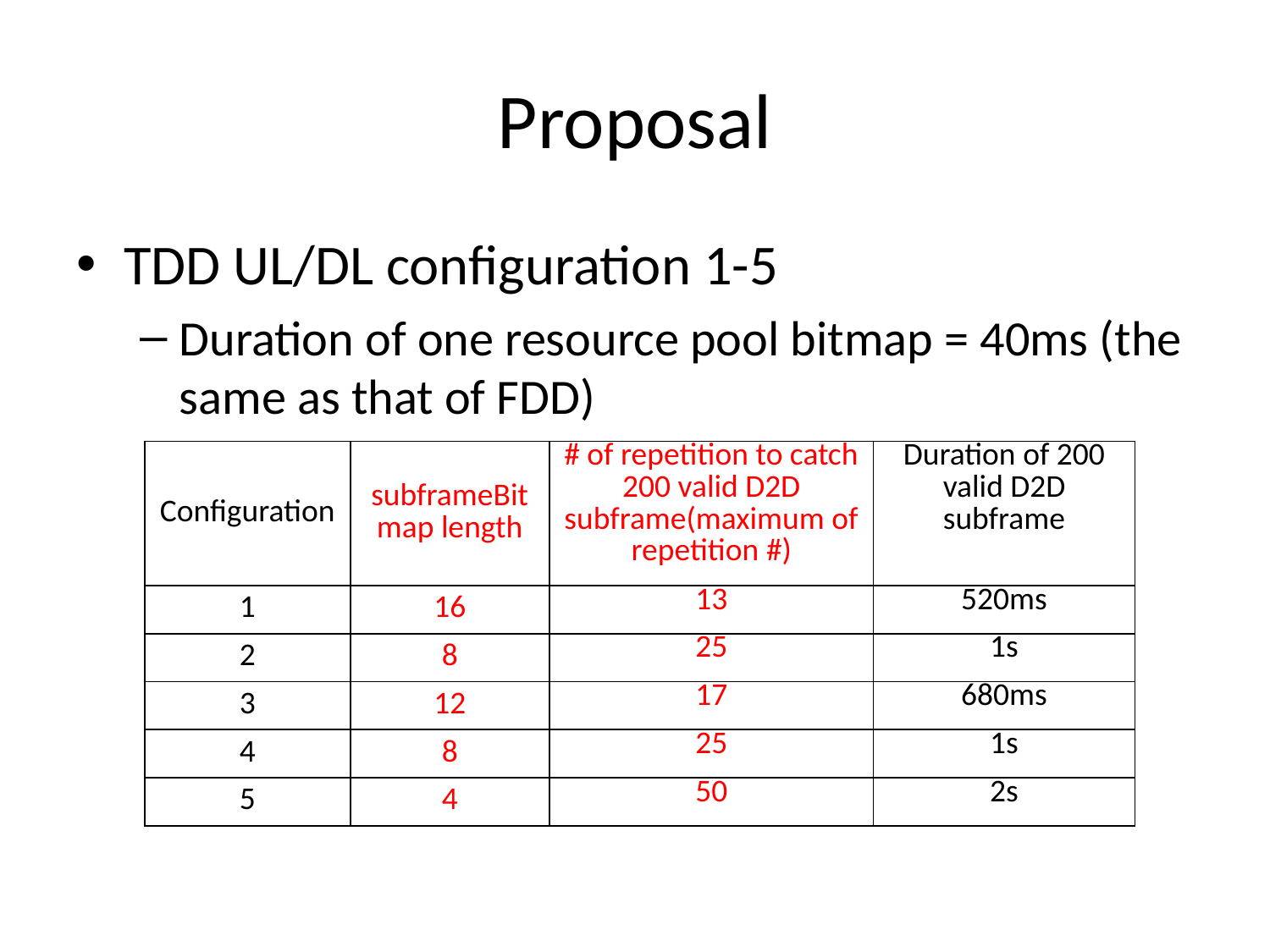

# Proposal
TDD UL/DL configuration 1-5
Duration of one resource pool bitmap = 40ms (the same as that of FDD)

| Configuration | subframeBitmap length | # of repetition to catch 200 valid D2D subframe(maximum of repetition #) | Duration of 200 valid D2D subframe |
| --- | --- | --- | --- |
| 1 | 16 | 13 | 520ms |
| 2 | 8 | 25 | 1s |
| 3 | 12 | 17 | 680ms |
| 4 | 8 | 25 | 1s |
| 5 | 4 | 50 | 2s |